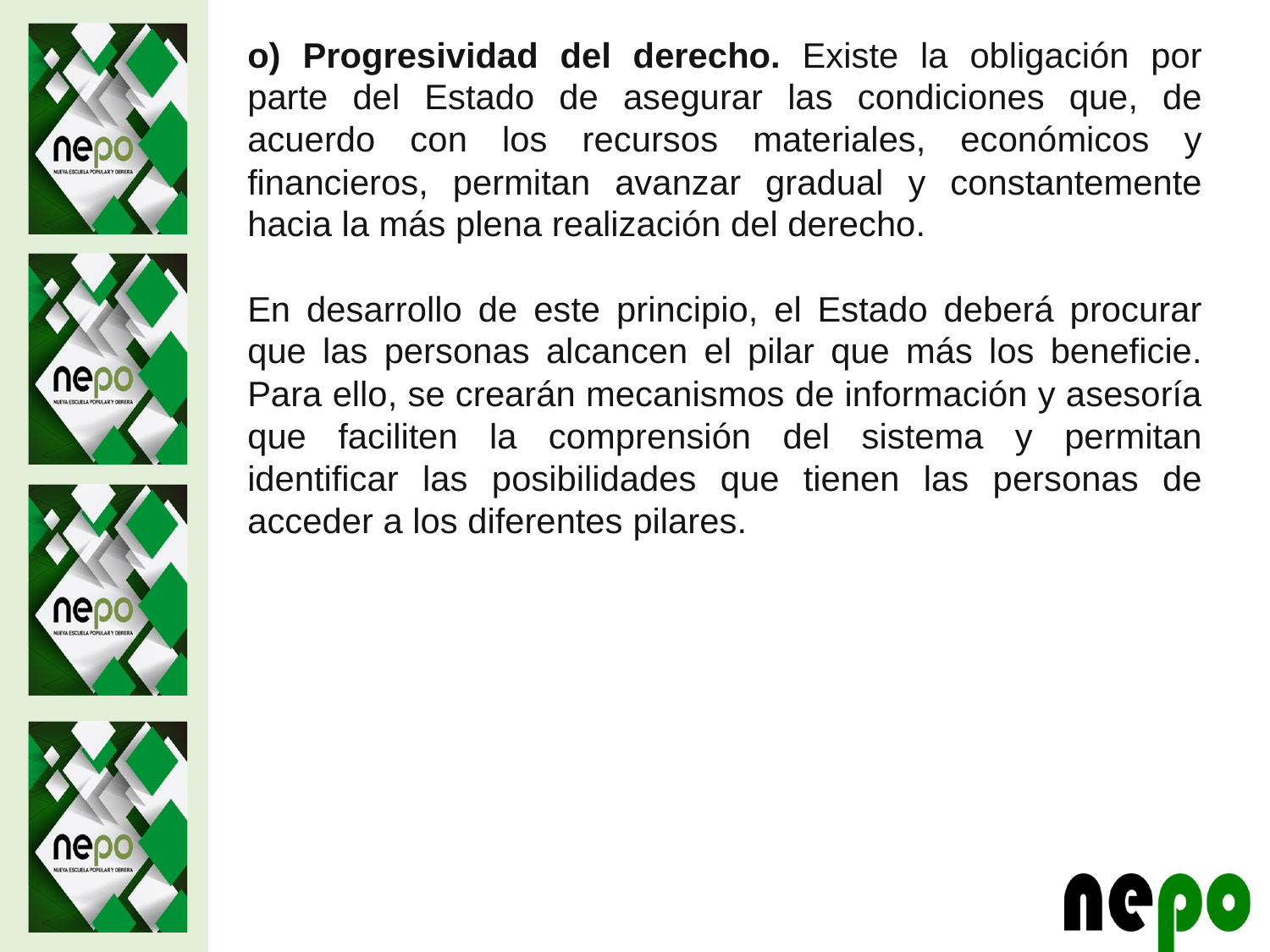

o) Progresividad del derecho. Existe la obligación por parte del Estado de asegurar las condiciones que, de acuerdo con los recursos materiales, económicos y financieros, permitan avanzar gradual y constantemente hacia la más plena realización del derecho.

En desarrollo de este principio, el Estado deberá procurar que las personas alcancen el pilar que más los beneficie. Para ello, se crearán mecanismos de información y asesoría que faciliten la comprensión del sistema y permitan identificar las posibilidades que tienen las personas de acceder a los diferentes pilares.